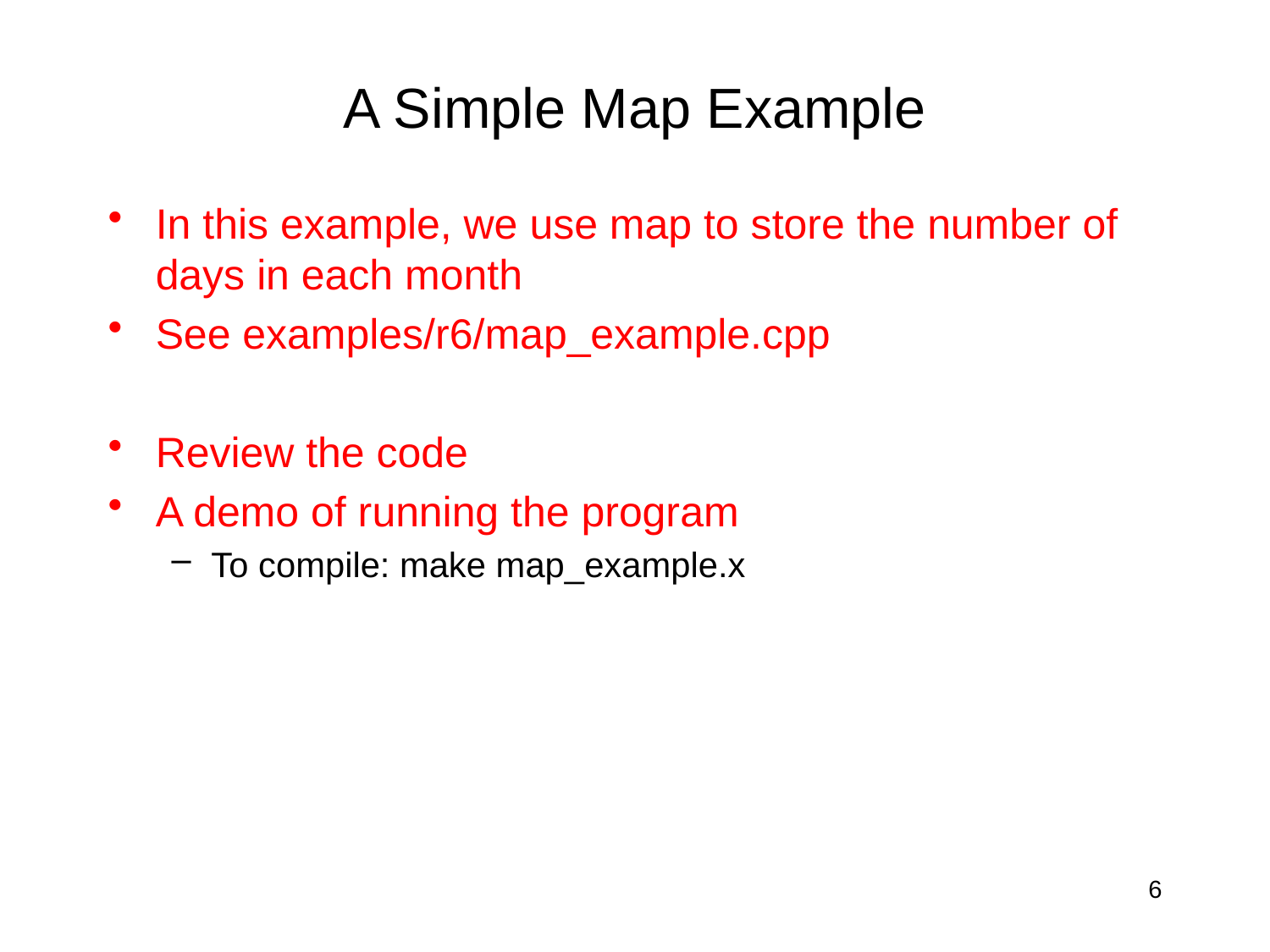

# A Simple Map Example
In this example, we use map to store the number of days in each month
See examples/r6/map_example.cpp

Review the code
A demo of running the program
To compile: make map_example.x
6